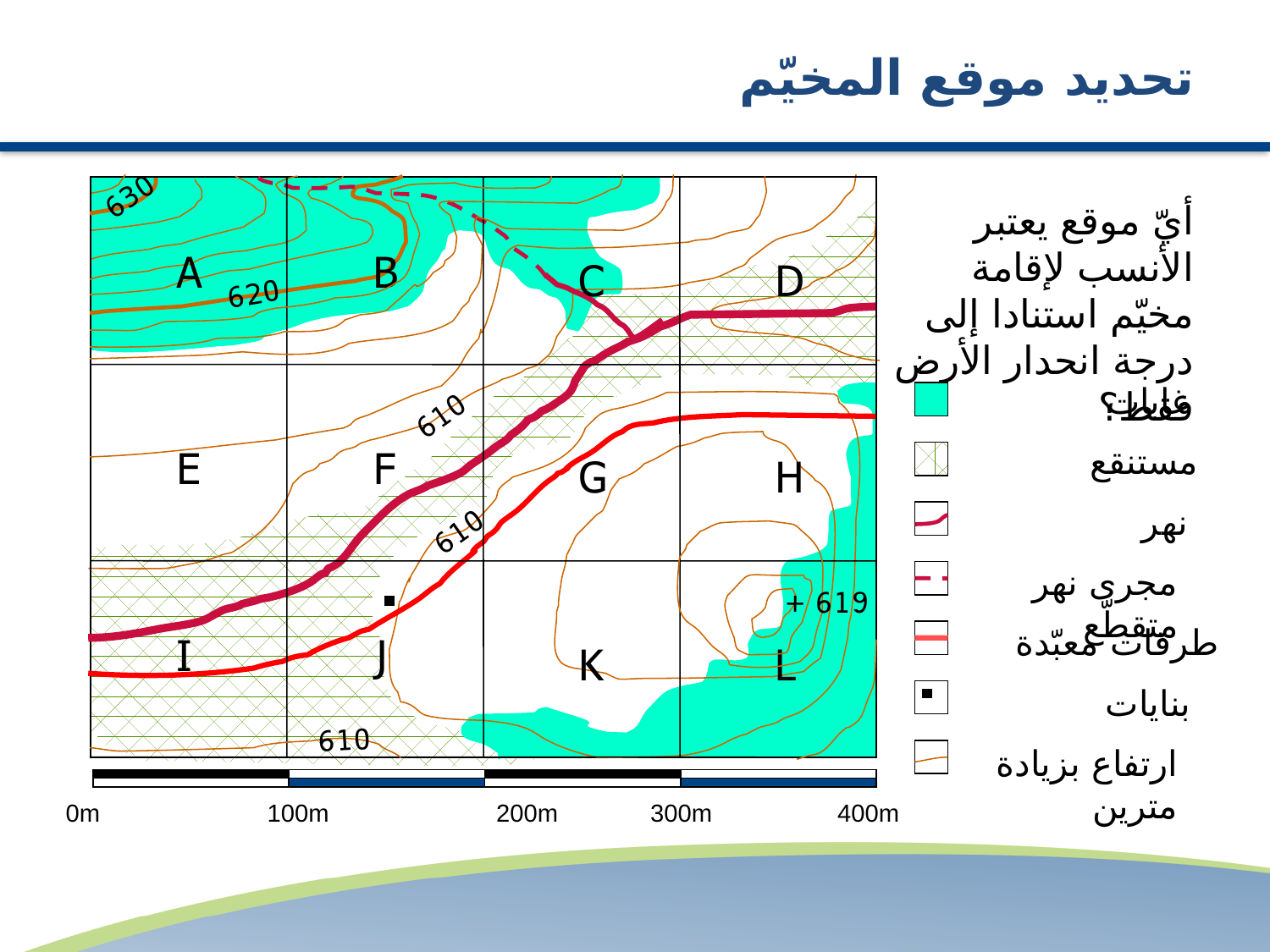

# تحديد موقع المخيّم
630

A
B
C
D
620

610

E
F
G
H
610

+ 619

I
J
K
L

610

أيّ موقع يعتبر الأنسب لإقامة مخيّم استنادا إلى درجة انحدار الأرض فقط؟
غابات

مستنقع
نهر
مجرى نهر متقطّع
طرقات معبّدة
بنايات
ارتفاع بزيادة مترين

0m                        100m                        200m	           300m                  400m